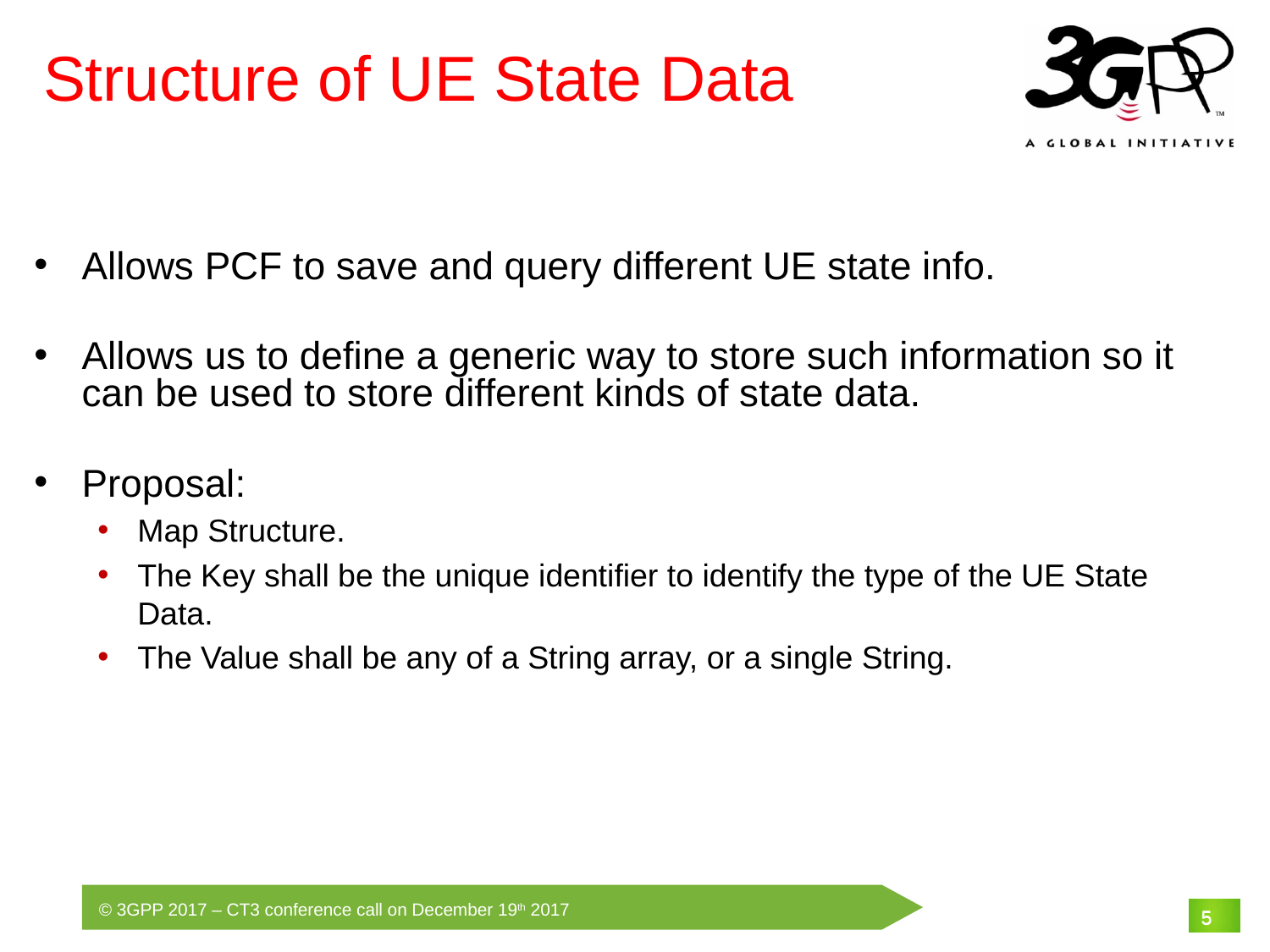

# Structure of UE State Data

Allows PCF to save and query different UE state info.

Allows us to define a generic way to store such information so it can be used to store different kinds of state data.

Proposal:
Map Structure.
The Key shall be the unique identifier to identify the type of the UE State Data.
The Value shall be any of a String array, or a single String.

5
5